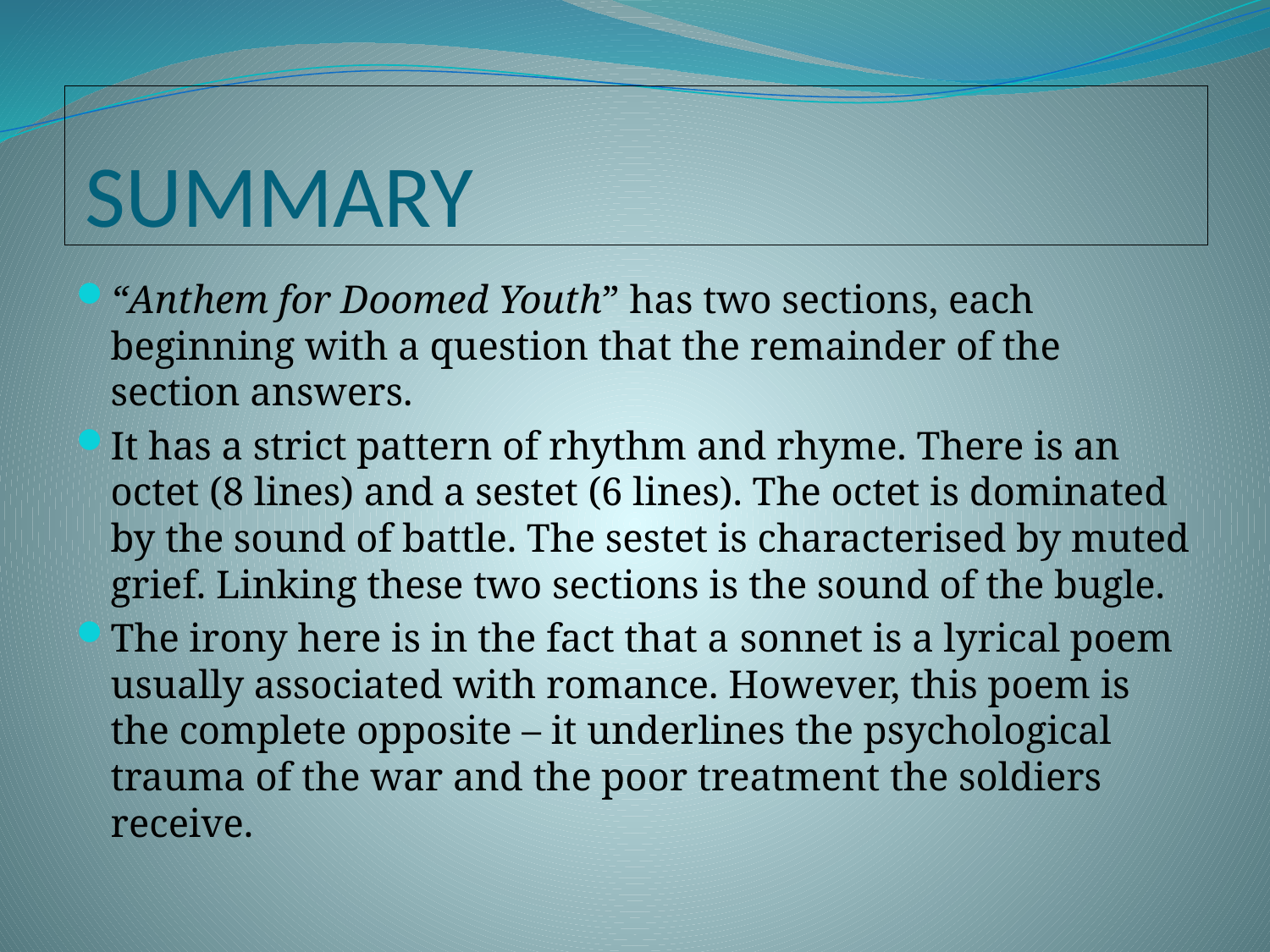

# SUMMARY
“Anthem for Doomed Youth” has two sections, each beginning with a question that the remainder of the section answers.
It has a strict pattern of rhythm and rhyme. There is an octet (8 lines) and a sestet (6 lines). The octet is dominated by the sound of battle. The sestet is characterised by muted grief. Linking these two sections is the sound of the bugle.
The irony here is in the fact that a sonnet is a lyrical poem usually associated with romance. However, this poem is the complete opposite – it underlines the psychological trauma of the war and the poor treatment the soldiers receive.